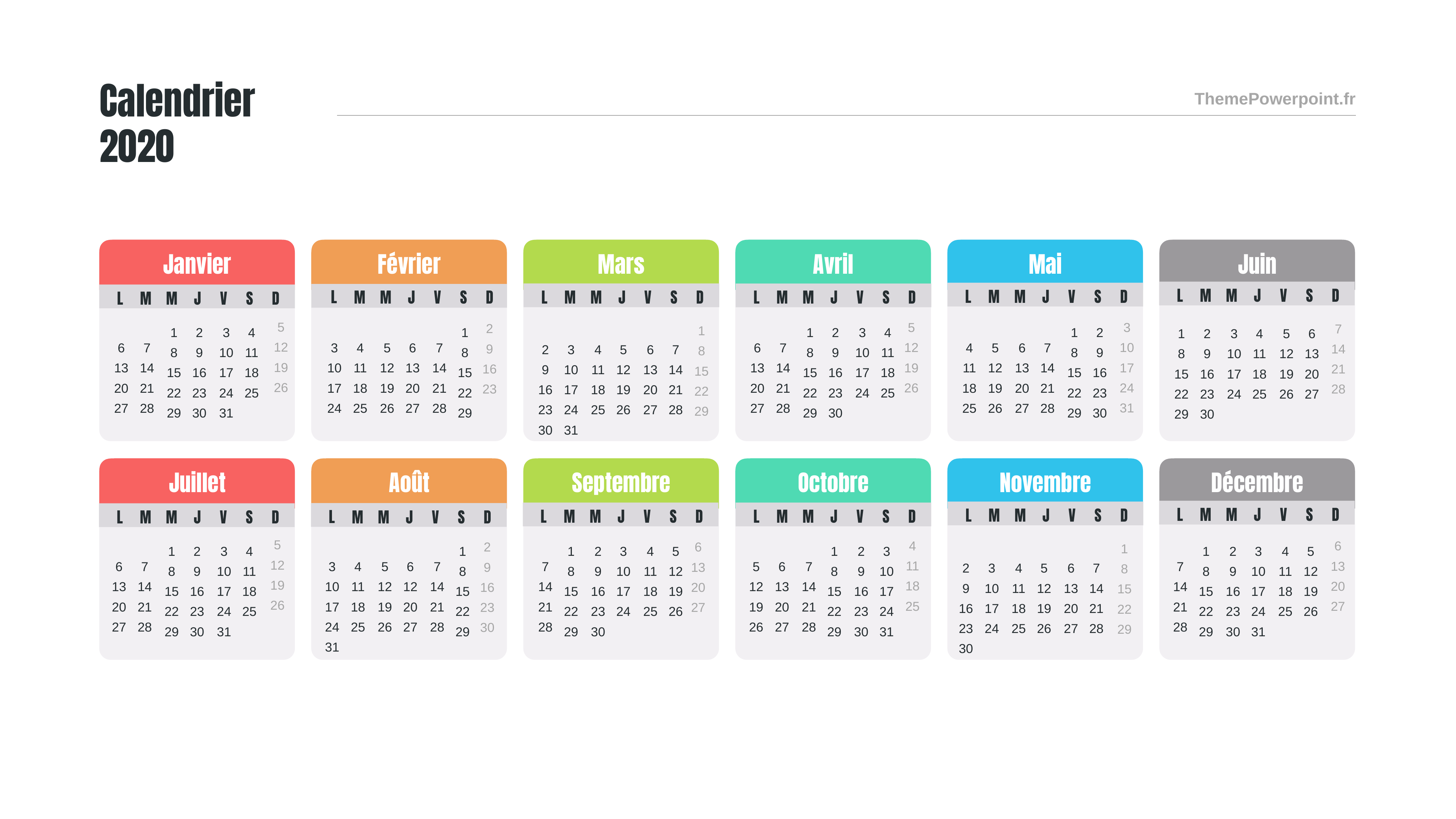

Calendrier 2020
ThemePowerpoint.fr

Janvier

L
M
M
J
V
S
D

5
12
19
26

6
13
20
27

7
14
21
28
1
8
15
22
29
2
9
16
23
30
3
10
17
24
31
4
11
18
25

Février

2
9
16
23

3
10
17
24

4
11
18
25

5
12
19
26

6
13
20
27

7
14
21
28
1
8
15
22
29

Mars
1
8
15
22
29
2
9
16
23
30
3
10
17
24
31
4
11
18
25
5
12
19
26
6
13
20
27
7
14
21
28

Avril

5
12
19
26

6
13
20
27

7
14
21
28
1
8
15
22
29
2
9
16
23
30
3
10
17
24
4
11
18
25

Mai

3
10
17
24
31

4
11
18
25

5
12
19
26

6
13
20
27

7
14
21
28
1
8
15
22
29
2
9
16
23
30

Juin

7
14
21
28
1
8
15
22
29
2
9
16
23
30
3
10
17
24
4
11
18
25
5
12
19
26
6
13
20
27

Juillet

5
12
19
26

6
13
20
27

7
14
21
28
1
8
15
22
29
2
9
16
23
30
3
10
17
24
31
4
11
18
25

Août

2
9
16
23
30

3
10
17
24
31

4
11
18
25

5
12
19
26

6
12
20
27

7
14
21
28
1
8
15
22
29

Septembre

6
13
20
27

7
14
21
28
1
8
15
22
29
2
9
16
23
30
3
10
17
24
4
11
18
25
5
12
19
26

Octobre

4
11
18
25

5
12
19
26

6
13
20
27

7
14
21
28
1
8
15
22
29
2
9
16
23
30
3
10
17
24
31

Novembre
1
8
15
22
29
2
9
16
23
30
3
10
17
24
4
11
18
25
5
12
19
26
6
13
20
27
7
14
21
28

Décembre

6
13
20
27

7
14
21
28
1
8
15
22
29
2
9
16
23
30
3
10
17
24
31
4
11
18
25
5
12
19
26

L
M
M
J
V
S
D

L
M
M
J
V
S
D

L
L

M
M
J
V
S
D
L
M
M
J
V
S
D
M
M
J
V
S
D

L
M
M
J
V
S
D

L
M
M
J
V
S
D

L
L

M
M
J
V
S
D
M
M
J
V
S
D

L
L
M
M
J
V
S
D
M
M
J
V
S
D